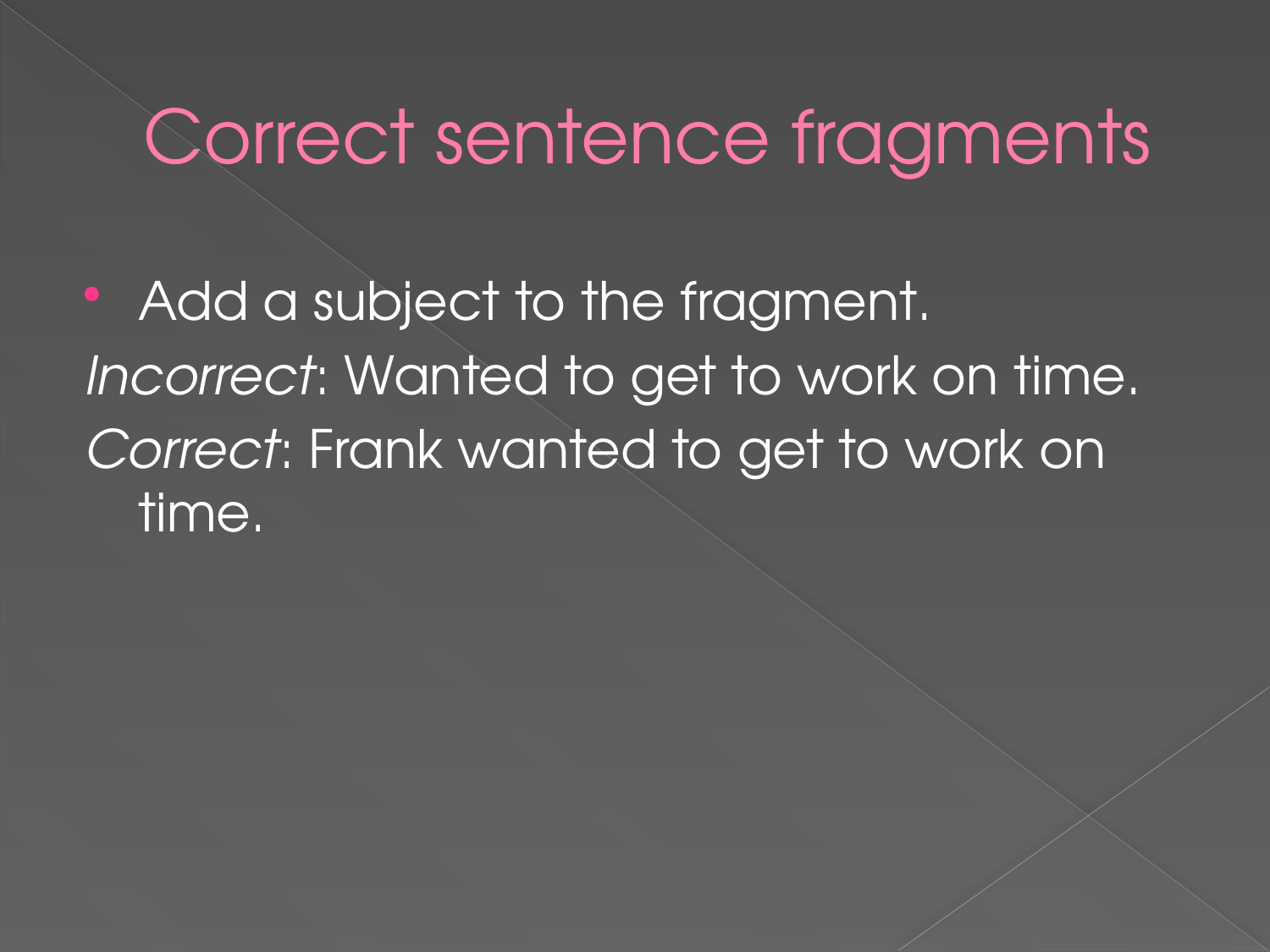

# Correct sentence fragments
Add a subject to the fragment.
Incorrect: Wanted to get to work on time.
Correct: Frank wanted to get to work on time.